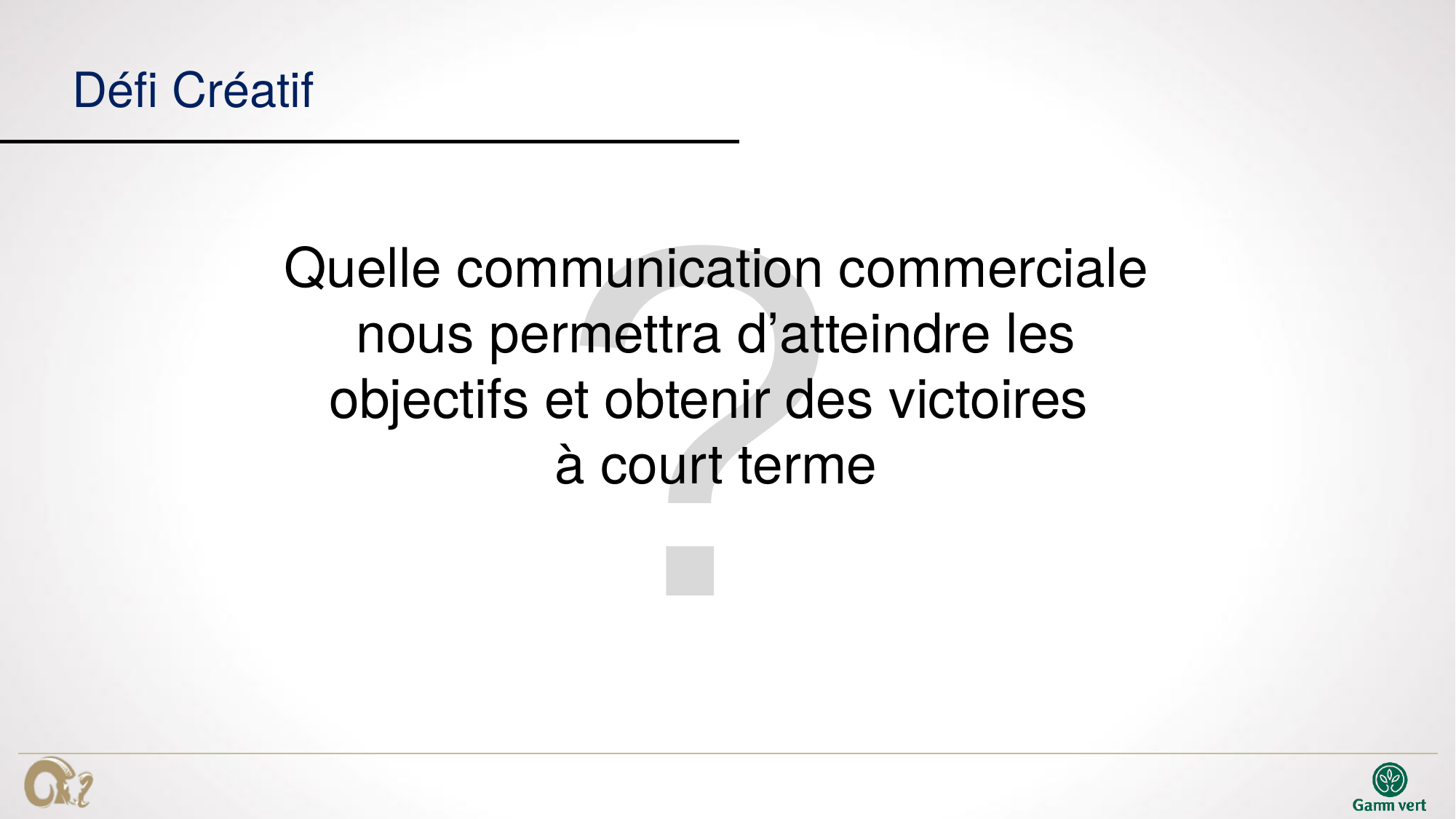

# Défi Créatif
?

Quelle communication commerciale nous permettra d’atteindre les objectifs et obtenir des victoires
à court terme